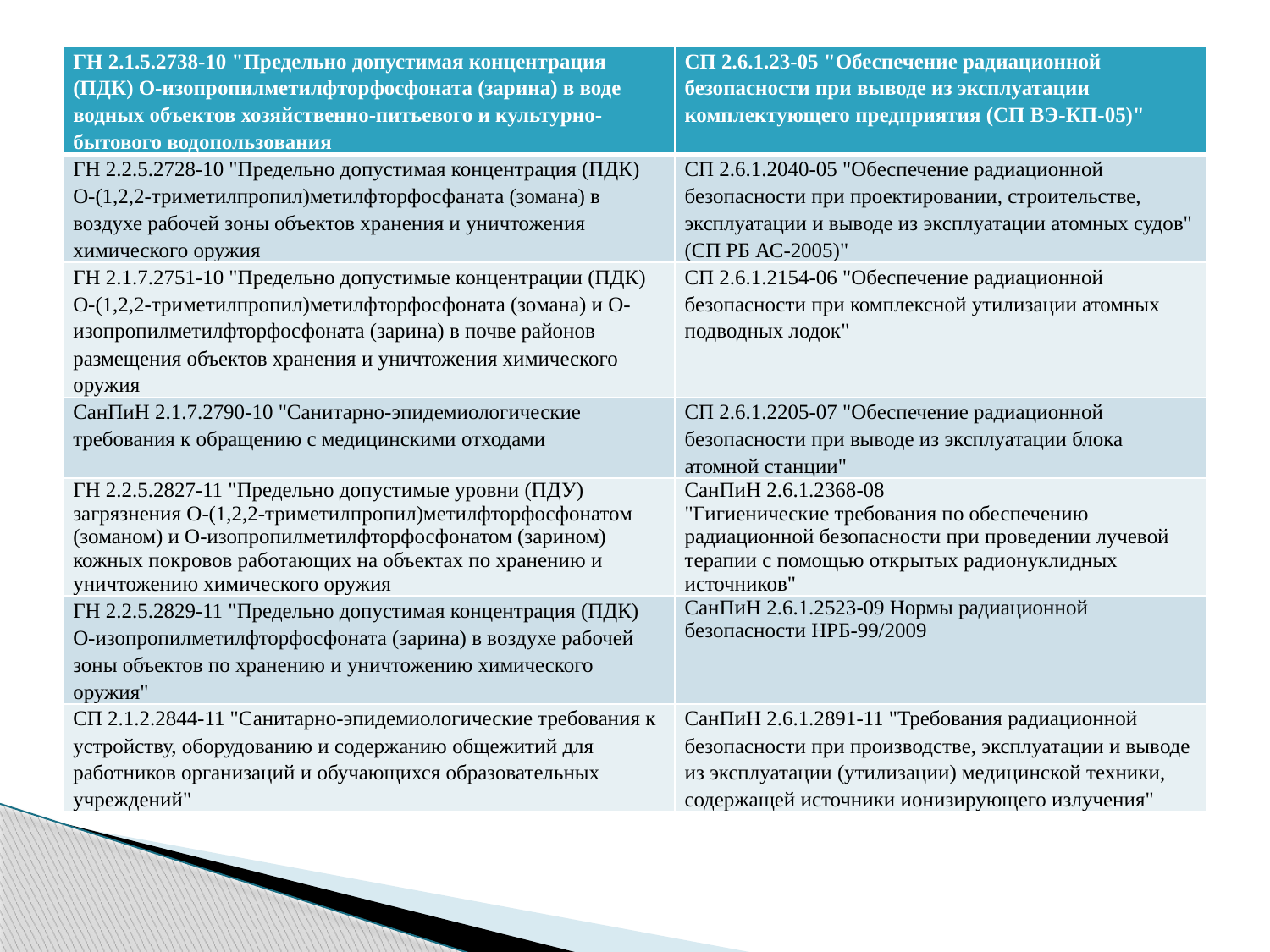

| ГН 2.1.5.2738-10 "Предельно допустимая концентрация (ПДК) O-изопропилметилфторфосфоната (зарина) в воде водных объектов хозяйственно-питьевого и культурно-бытового водопользования | СП 2.6.1.23-05 "Обеспечение радиационной безопасности при выводе из эксплуатации комплектующего предприятия (СП ВЭ-КП-05)" |
| --- | --- |
| ГН 2.2.5.2728-10 "Предельно допустимая концентрация (ПДК) O-(1,2,2-триметилпропил)метилфторфосфаната (зомана) в воздухе рабочей зоны объектов хранения и уничтожения химического оружия | СП 2.6.1.2040-05 "Обеспечение радиационной безопасности при проектировании, строительстве, эксплуатации и выводе из эксплуатации атомных судов" (СП РБ АС-2005)" |
| ГН 2.1.7.2751-10 "Предельно допустимые концентрации (ПДК) O-(1,2,2-триметилпропил)метилфторфосфоната (зомана) и O-изопропилметилфторфосфоната (зарина) в почве районов размещения объектов хранения и уничтожения химического оружия | СП 2.6.1.2154-06 "Обеспечение радиационной безопасности при комплексной утилизации атомных подводных лодок" |
| СанПиН 2.1.7.2790-10 "Санитарно-эпидемиологические требования к обращению с медицинскими отходами | СП 2.6.1.2205-07 "Обеспечение радиационной безопасности при выводе из эксплуатации блока атомной станции" |
| ГН 2.2.5.2827-11 "Предельно допустимые уровни (ПДУ) загрязнения O-(1,2,2-триметилпропил)метилфторфосфонатом (зоманом) и O-изопропилметилфторфосфонатом (зарином) кожных покровов работающих на объектах по хранению и уничтожению химического оружия | СанПиН 2.6.1.2368-08 "Гигиенические требования по обеспечению радиационной безопасности при проведении лучевой терапии с помощью открытых радионуклидных источников" |
| ГН 2.2.5.2829-11 "Предельно допустимая концентрация (ПДК) O-изопропилметилфторфосфоната (зарина) в воздухе рабочей зоны объектов по хранению и уничтожению химического оружия" | СанПиН 2.6.1.2523-09 Нормы радиационной безопасности НРБ-99/2009 |
| СП 2.1.2.2844-11 "Санитарно-эпидемиологические требования к устройству, оборудованию и содержанию общежитий для работников организаций и обучающихся образовательных учреждений" | СанПиН 2.6.1.2891-11 "Требования радиационной безопасности при производстве, эксплуатации и выводе из эксплуатации (утилизации) медицинской техники, содержащей источники ионизирующего излучения" |